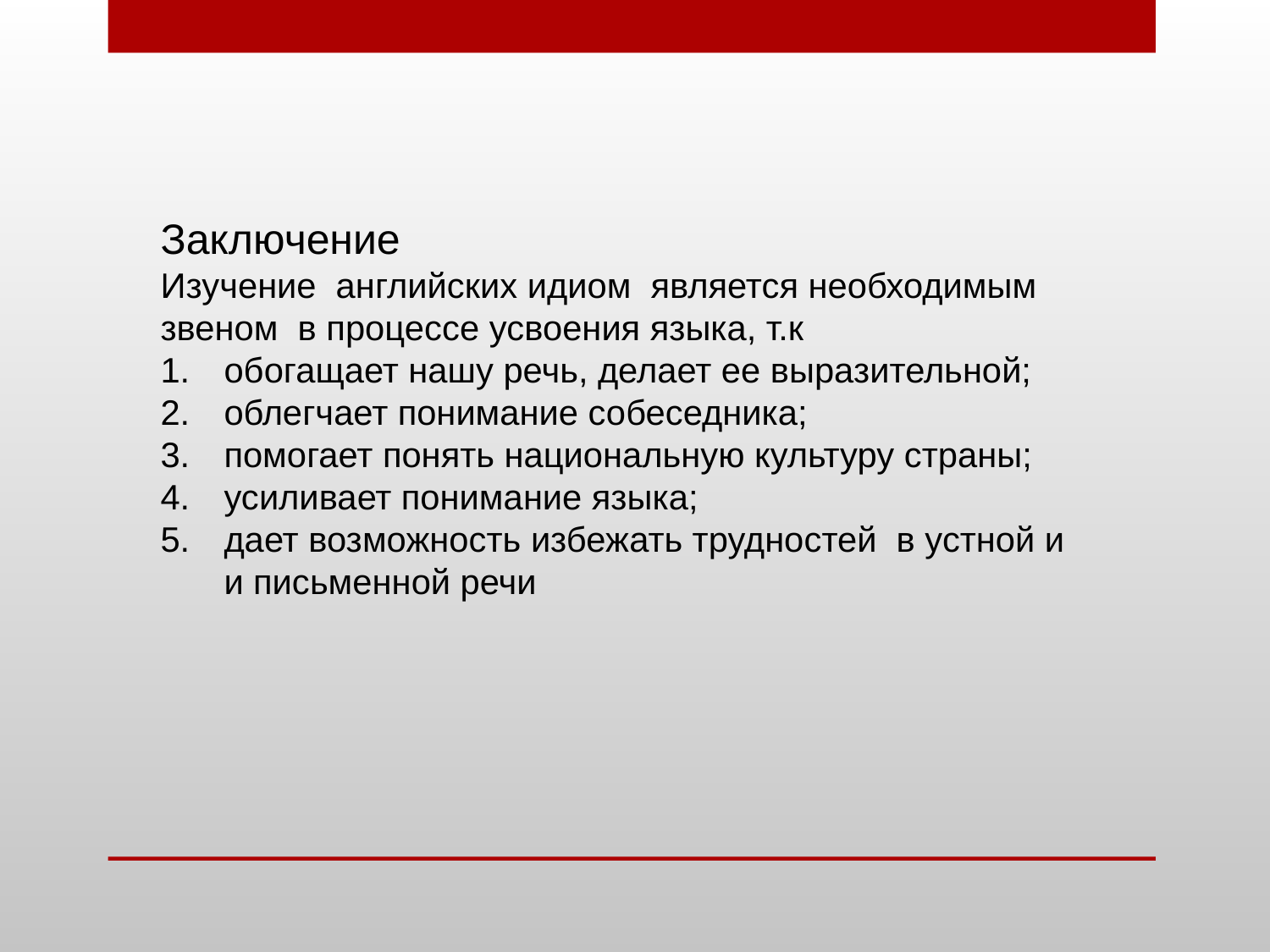

Заключение
Изучение  английских идиом  является необходимым
звеном  в процессе усвоения языка, т.к
обогащает нашу речь, делает ее выразительной;
облегчает понимание собеседника;
помогает понять национальную культуру страны;
усиливает понимание языка;
дает возможность избежать трудностей  в устной и
и письменной речи